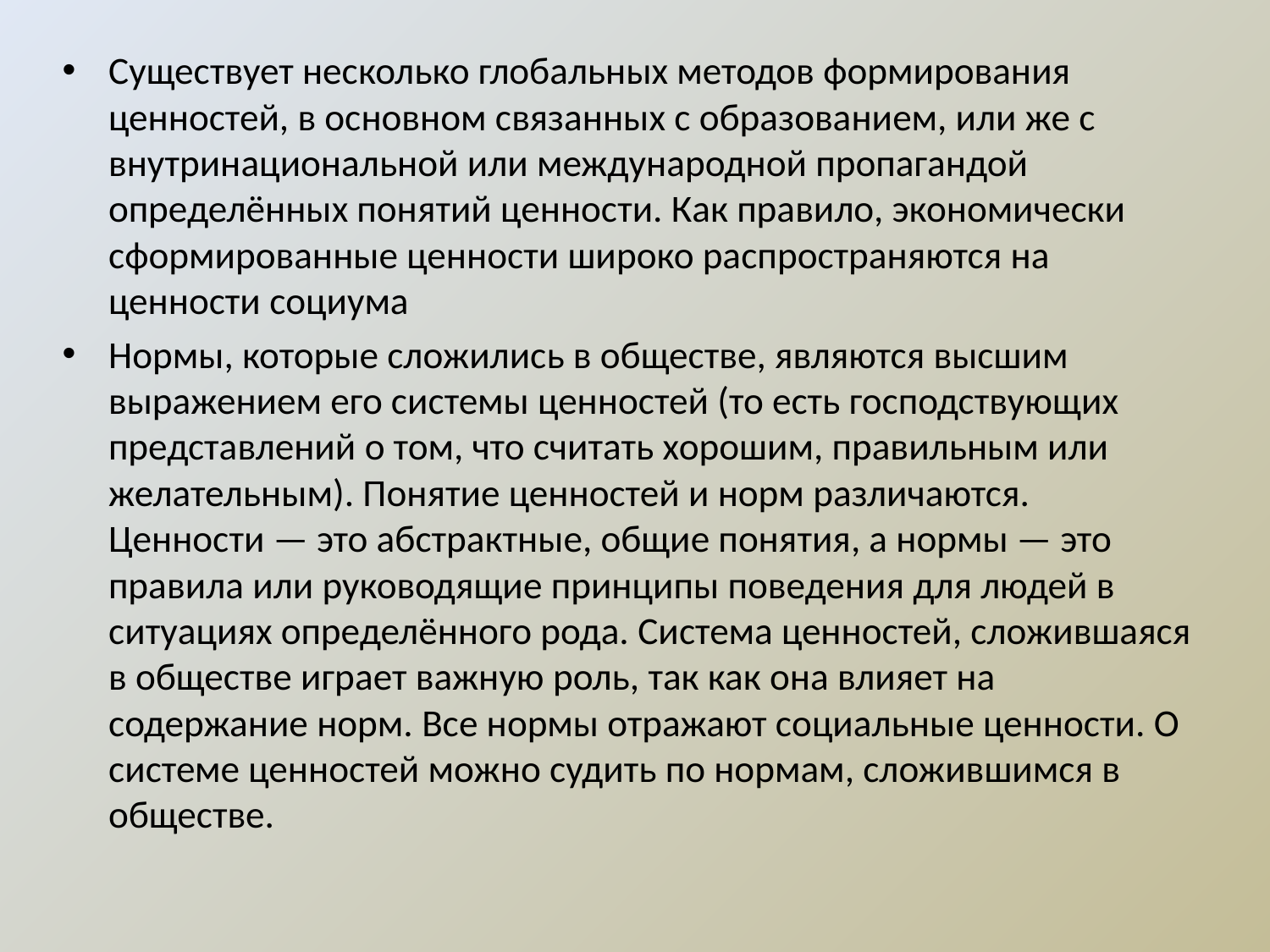

Существует несколько глобальных методов формирования ценностей, в основном связанных с образованием, или же с внутринациональной или международной пропагандой определённых понятий ценности. Как правило, экономически сформированные ценности широко распространяются на ценности социума
Нормы, которые сложились в обществе, являются высшим выражением его системы ценностей (то есть господствующих представлений о том, что считать хорошим, правильным или желательным). Понятие ценностей и норм различаются. Ценности — это абстрактные, общие понятия, а нормы — это правила или руководящие принципы поведения для людей в ситуациях определённого рода. Система ценностей, сложившаяся в обществе играет важную роль, так как она влияет на содержание норм. Все нормы отражают социальные ценности. О системе ценностей можно судить по нормам, сложившимся в обществе.